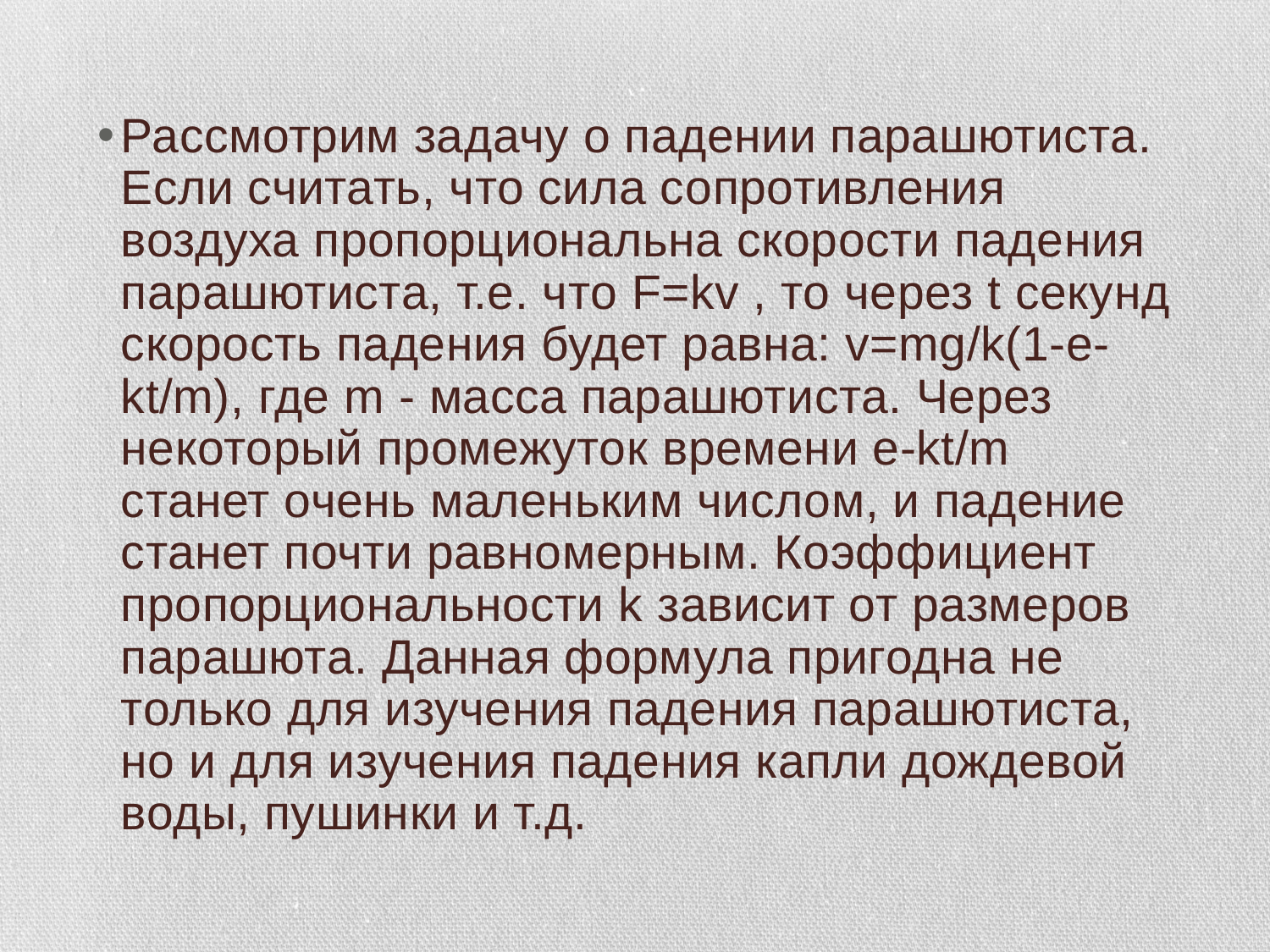

Рассмотрим задачу о падении парашютиста. Если считать, что сила сопротивления воздуха пропорциональна скорости падения парашютиста, т.е. что F=kv , то через t секунд скорость падения будет равна: v=mg/k(1-e-kt/m), где m - масса парашютиста. Через некоторый промежуток времени е-kt/m станет очень маленьким числом, и падение станет почти равномерным. Коэффициент пропорциональности k зависит от размеров парашюта. Данная формула пригодна не только для изучения падения парашютиста, но и для изучения падения капли дождевой воды, пушинки и т.д.